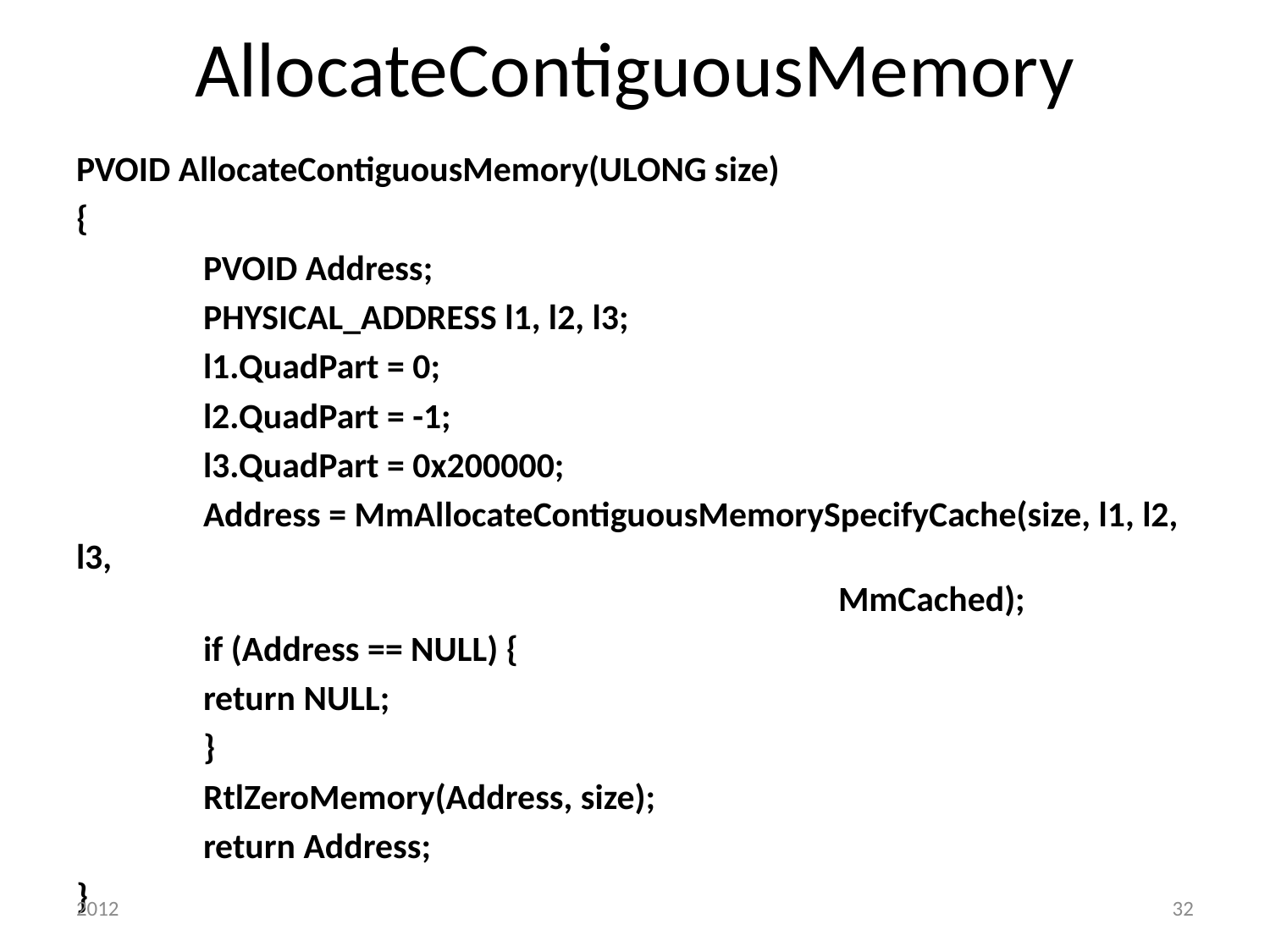

# AllocateContiguousMemory
PVOID AllocateContiguousMemory(ULONG size)
{
    	PVOID Address;
    	PHYSICAL_ADDRESS l1, l2, l3;
    	l1.QuadPart = 0;
    	l2.QuadPart = -1;
    	l3.QuadPart = 0x200000;
    	Address = MmAllocateContiguousMemorySpecifyCache(size, l1, l2, l3, 														MmCached);
    	if (Address == NULL) {
        	return NULL;
    	}
    	RtlZeroMemory(Address, size);
    	return Address;
}
2012

32